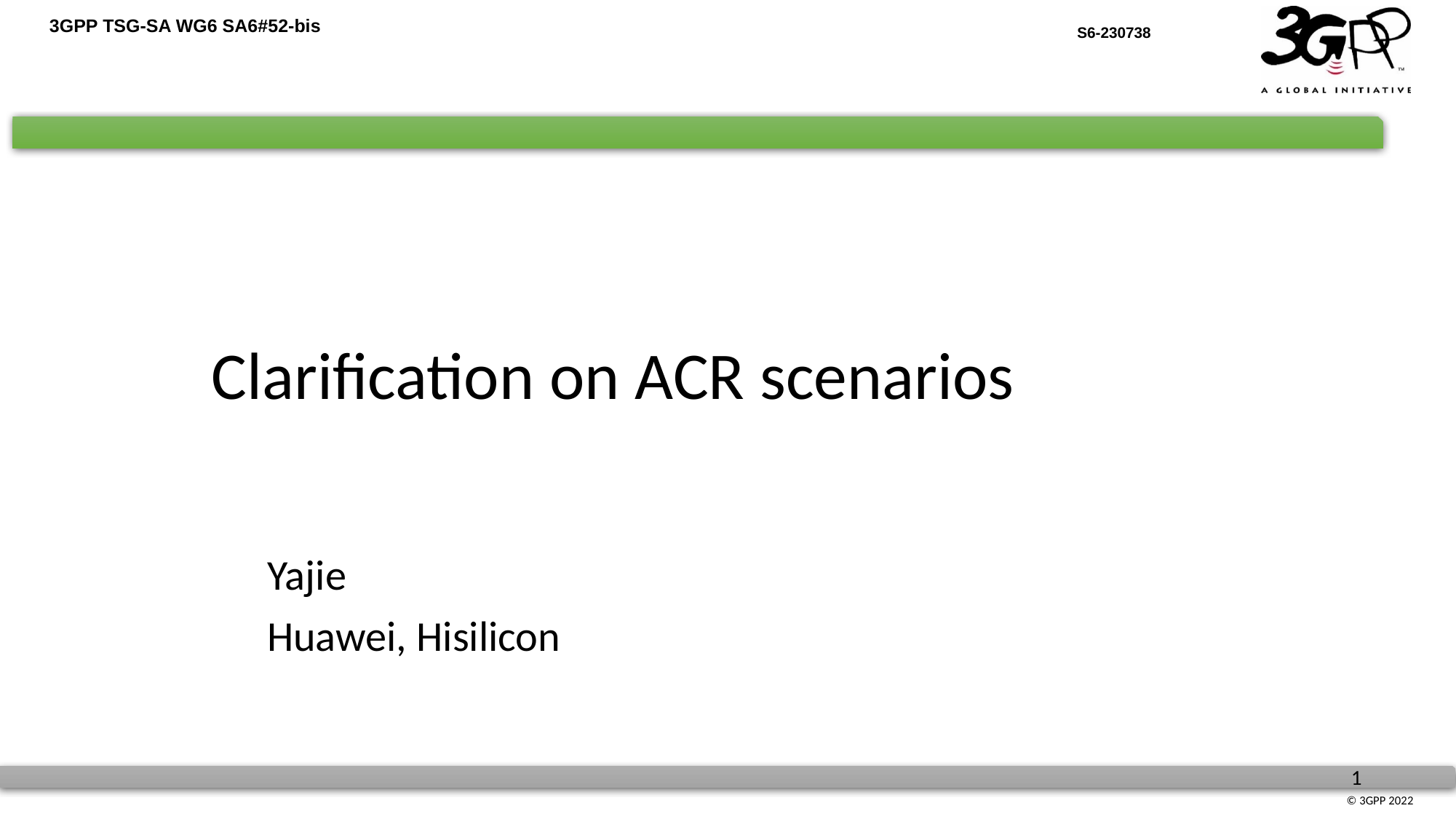

# Clarification on ACR scenarios
Yajie
Huawei, Hisilicon